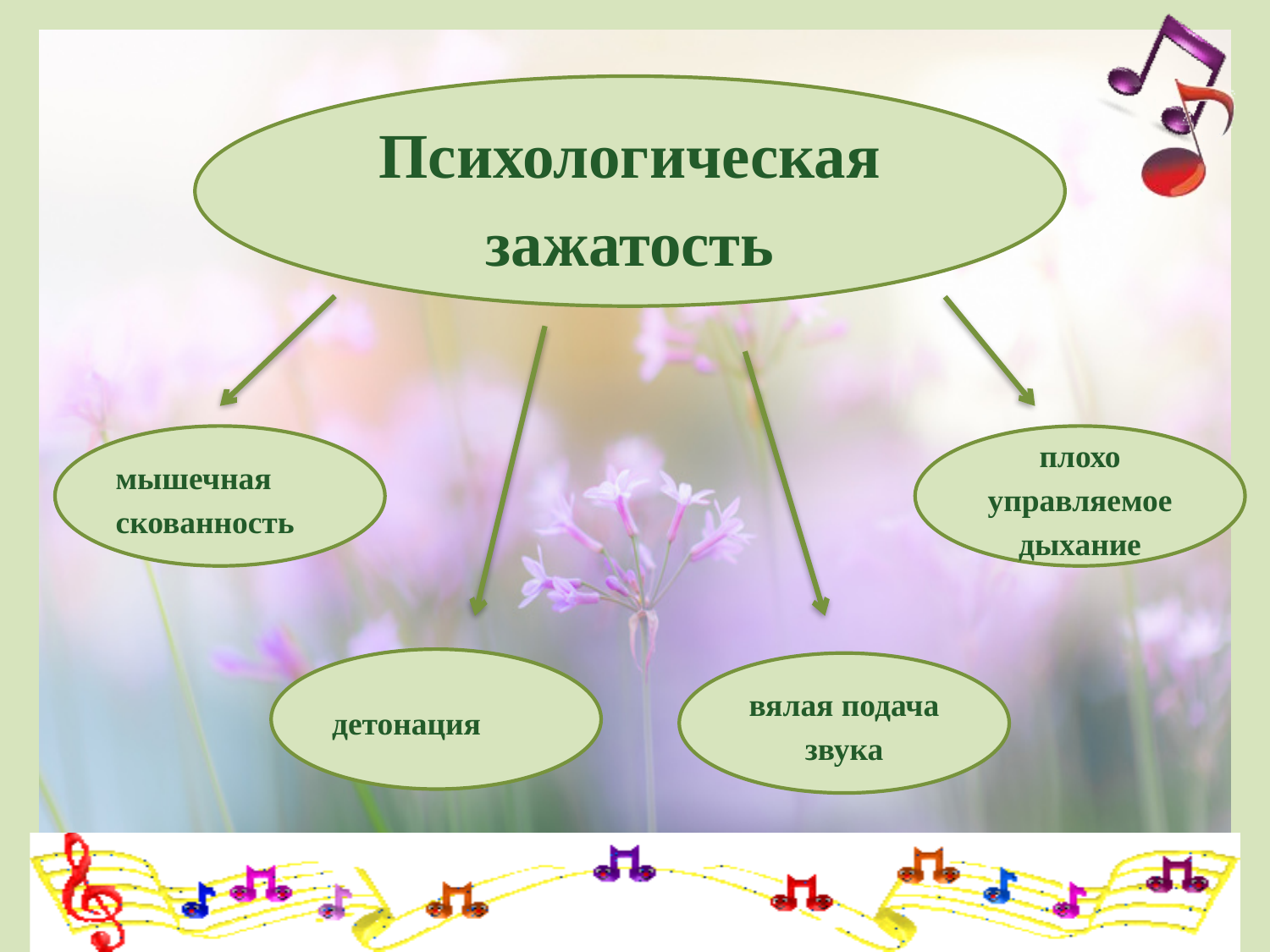

Психологическая зажатость
мышечная скованность
плохо управляемое дыхание
детонация
вялая подача звука